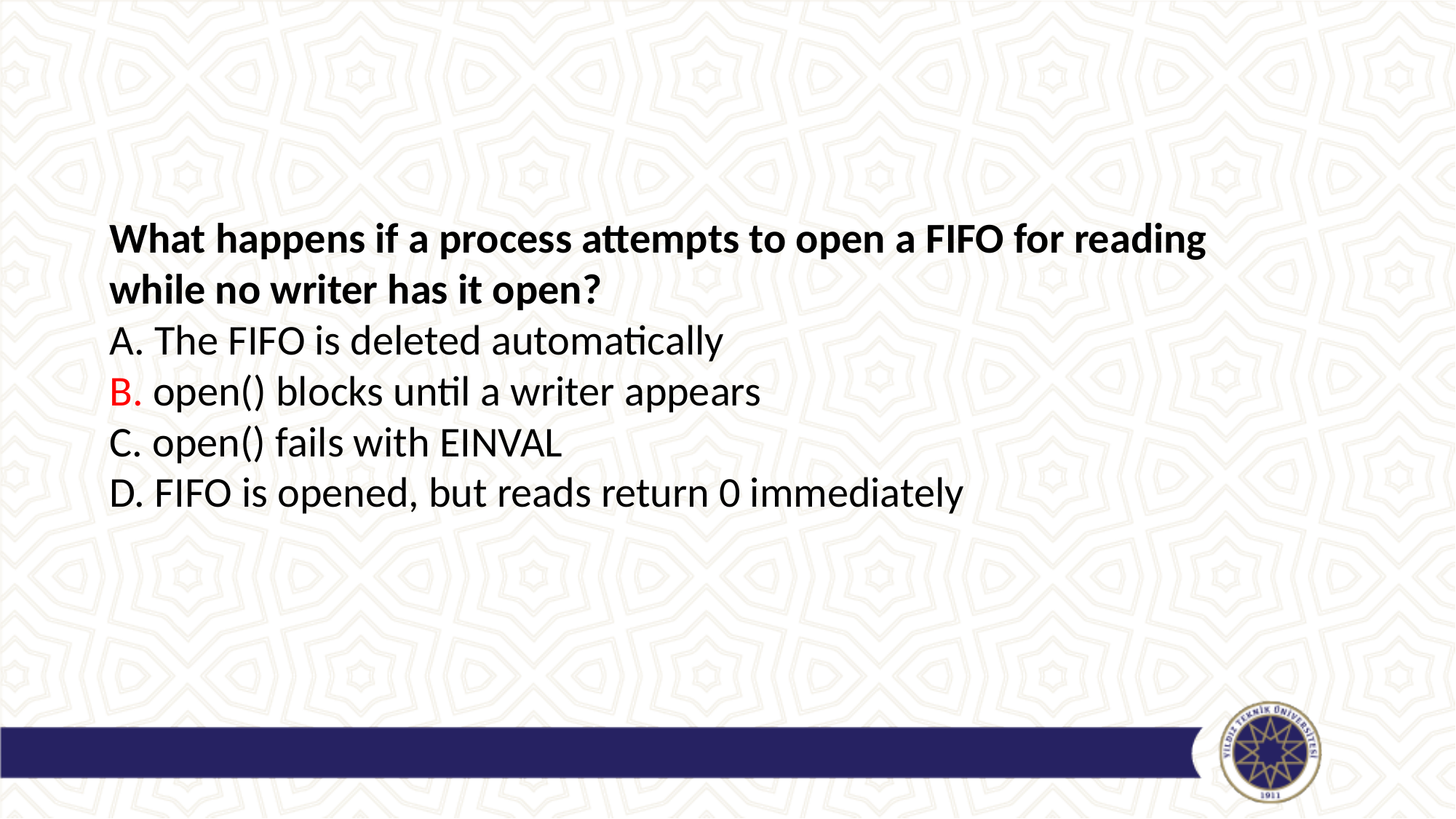

#
What happens if a process attempts to open a FIFO for reading while no writer has it open?
A. The FIFO is deleted automatically
B. open() blocks until a writer appears
C. open() fails with EINVAL
D. FIFO is opened, but reads return 0 immediately